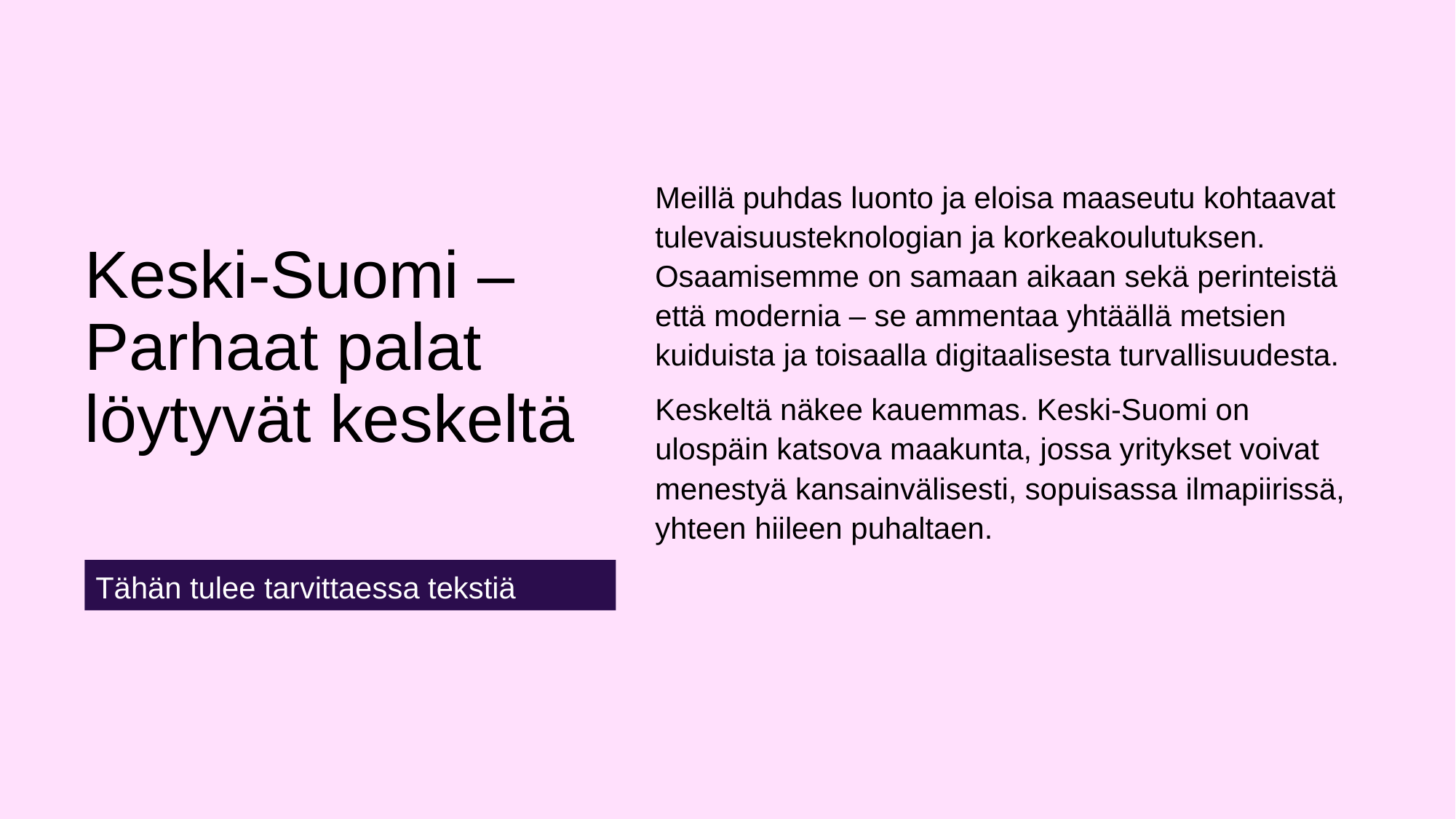

# Keski-Suomi – Parhaat palat löytyvät keskeltä
Meillä puhdas luonto ja eloisa maaseutu kohtaavat tulevaisuusteknologian ja korkeakoulutuksen. Osaamisemme on samaan aikaan sekä perinteistä että modernia – se ammentaa yhtäällä metsien kuiduista ja toisaalla digitaalisesta turvallisuudesta.
Keskeltä näkee kauemmas. Keski-Suomi on ulospäin katsova maakunta, jossa yritykset voivat menestyä kansainvälisesti, sopuisassa ilmapiirissä, yhteen hiileen puhaltaen.
Tähän tulee tarvittaessa tekstiä